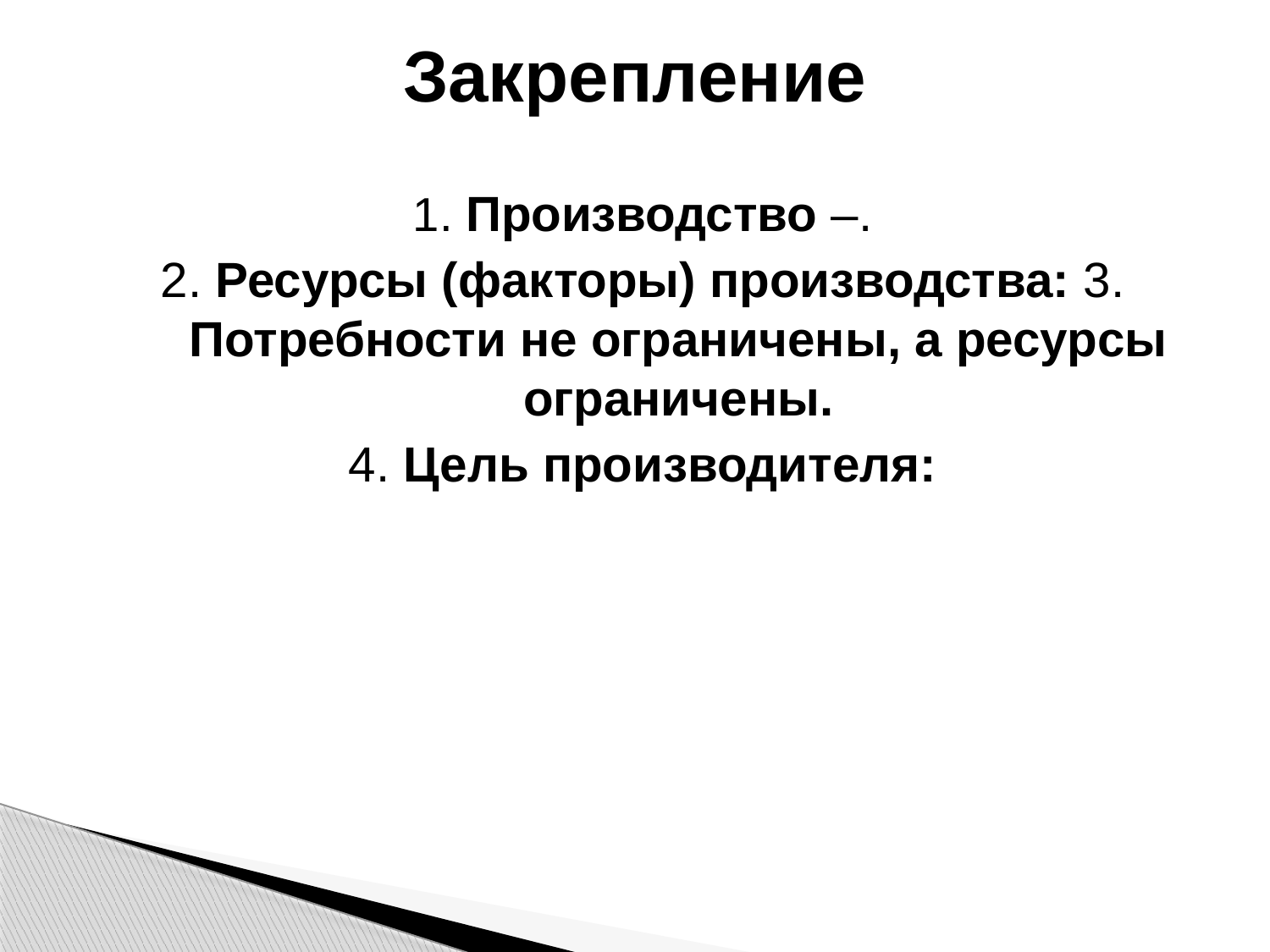

# Закрепление
1. Производство –.
2. Ресурсы (факторы) производства: 3. Потребности не ограничены, а ресурсы ограничены.
4. Цель производителя: